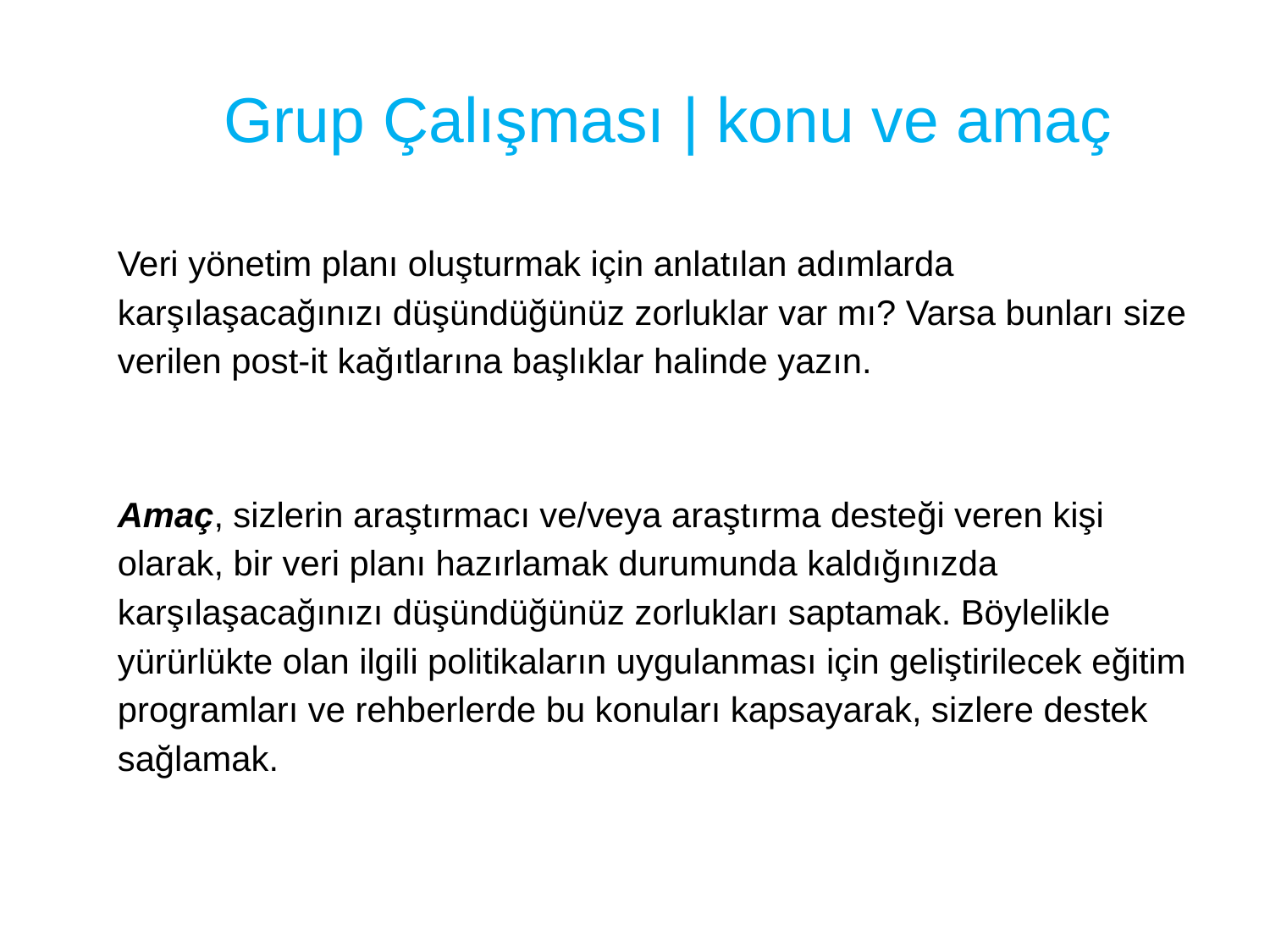

# Grup Çalışması | konu ve amaç
Veri yönetim planı oluşturmak için anlatılan adımlarda karşılaşacağınızı düşündüğünüz zorluklar var mı? Varsa bunları size verilen post-it kağıtlarına başlıklar halinde yazın.

Amaç, sizlerin araştırmacı ve/veya araştırma desteği veren kişi olarak, bir veri planı hazırlamak durumunda kaldığınızda karşılaşacağınızı düşündüğünüz zorlukları saptamak. Böylelikle yürürlükte olan ilgili politikaların uygulanması için geliştirilecek eğitim programları ve rehberlerde bu konuları kapsayarak, sizlere destek sağlamak.